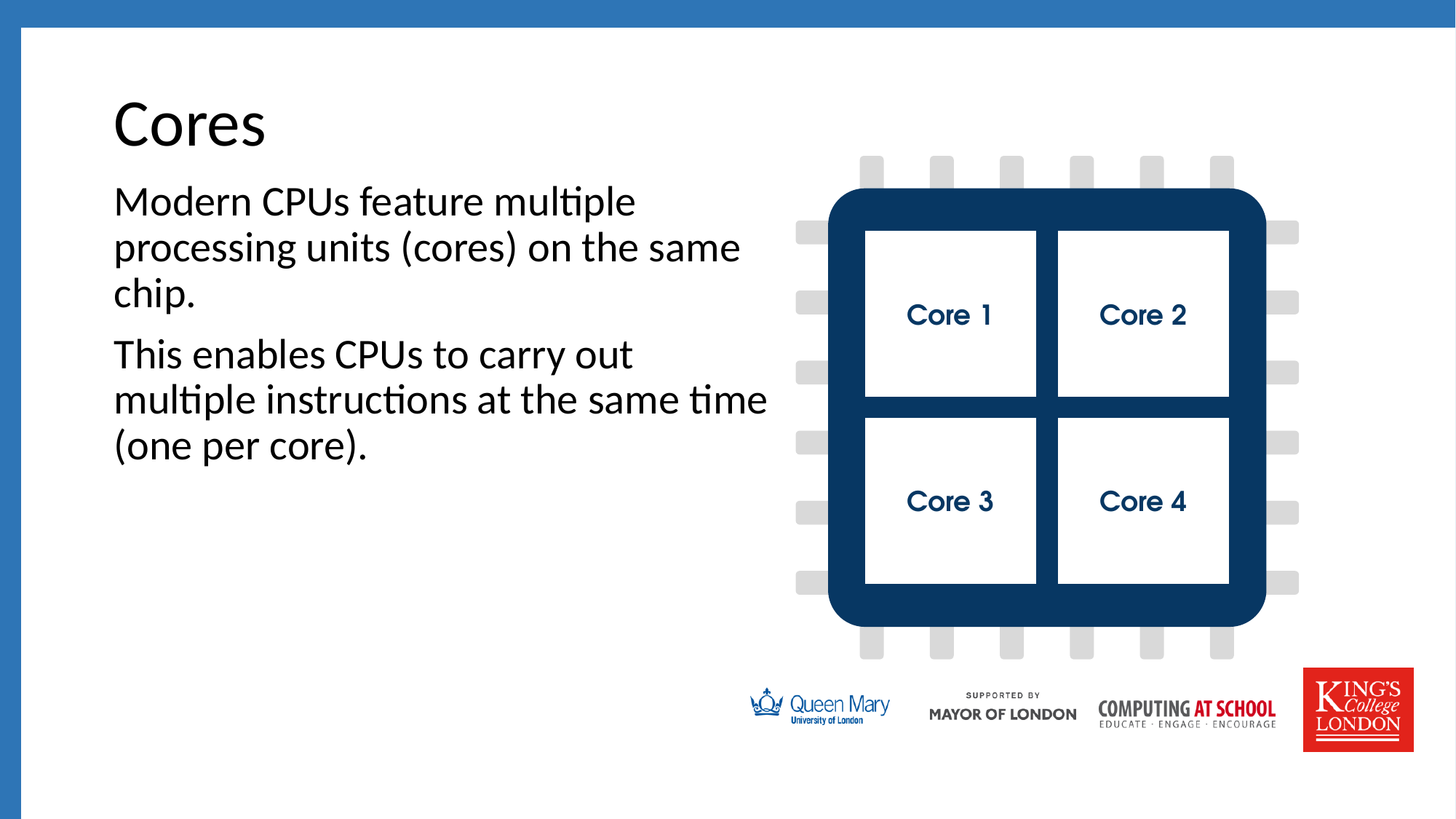

# Cores

Core 1
Core 2
Core 3
Core 4
Modern CPUs feature multiple processing units (cores) on the same chip.
This enables CPUs to carry out multiple instructions at the same time (one per core).